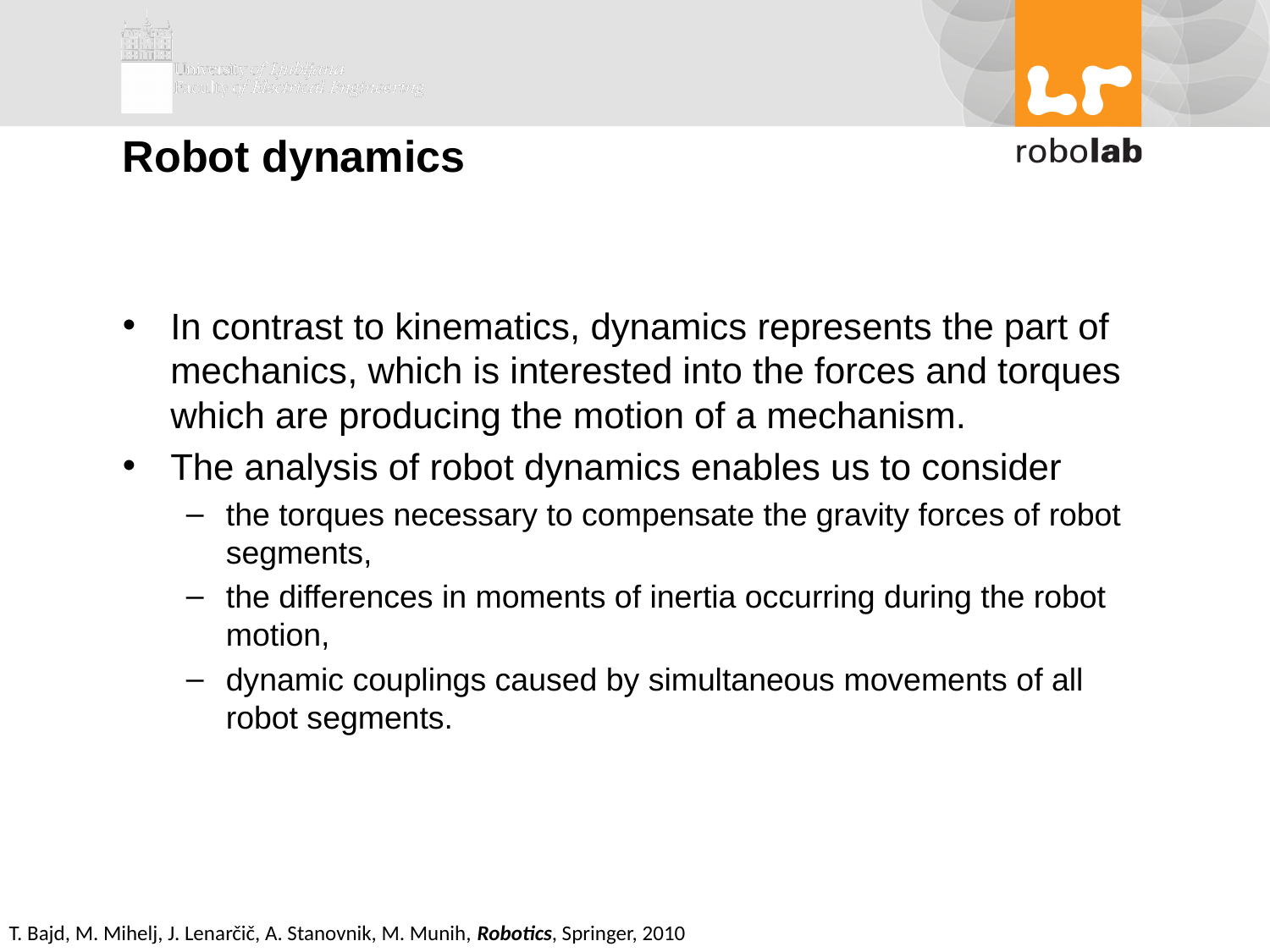

# Robot dynamics
In contrast to kinematics, dynamics represents the part of mechanics, which is interested into the forces and torques which are producing the motion of a mechanism.
The analysis of robot dynamics enables us to consider
the torques necessary to compensate the gravity forces of robot segments,
the differences in moments of inertia occurring during the robot motion,
dynamic couplings caused by simultaneous movements of all robot segments.